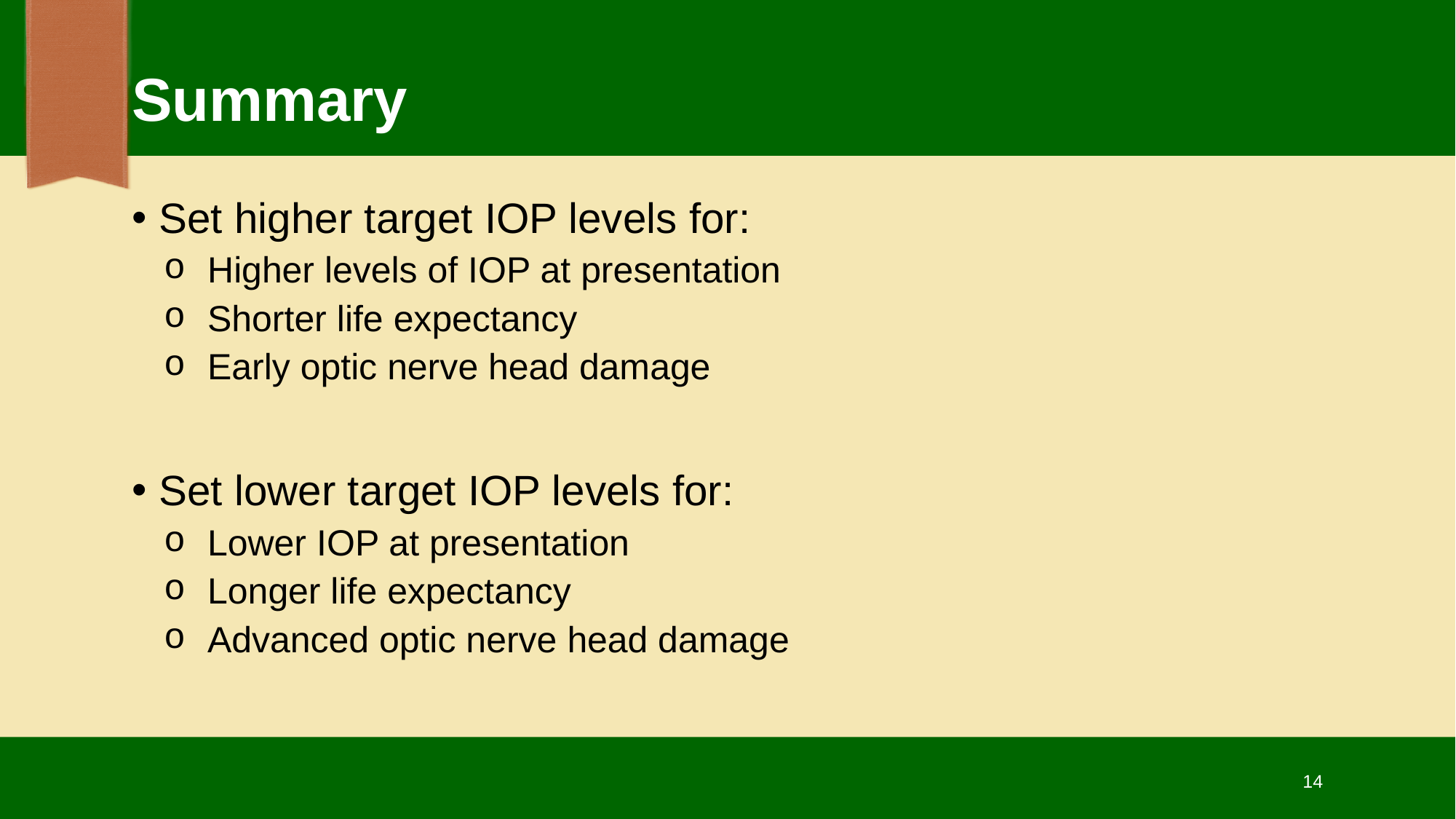

# Summary
Set higher target IOP levels for:
Higher levels of IOP at presentation
Shorter life expectancy
Early optic nerve head damage

Set lower target IOP levels for:
Lower IOP at presentation
Longer life expectancy
Advanced optic nerve head damage

14